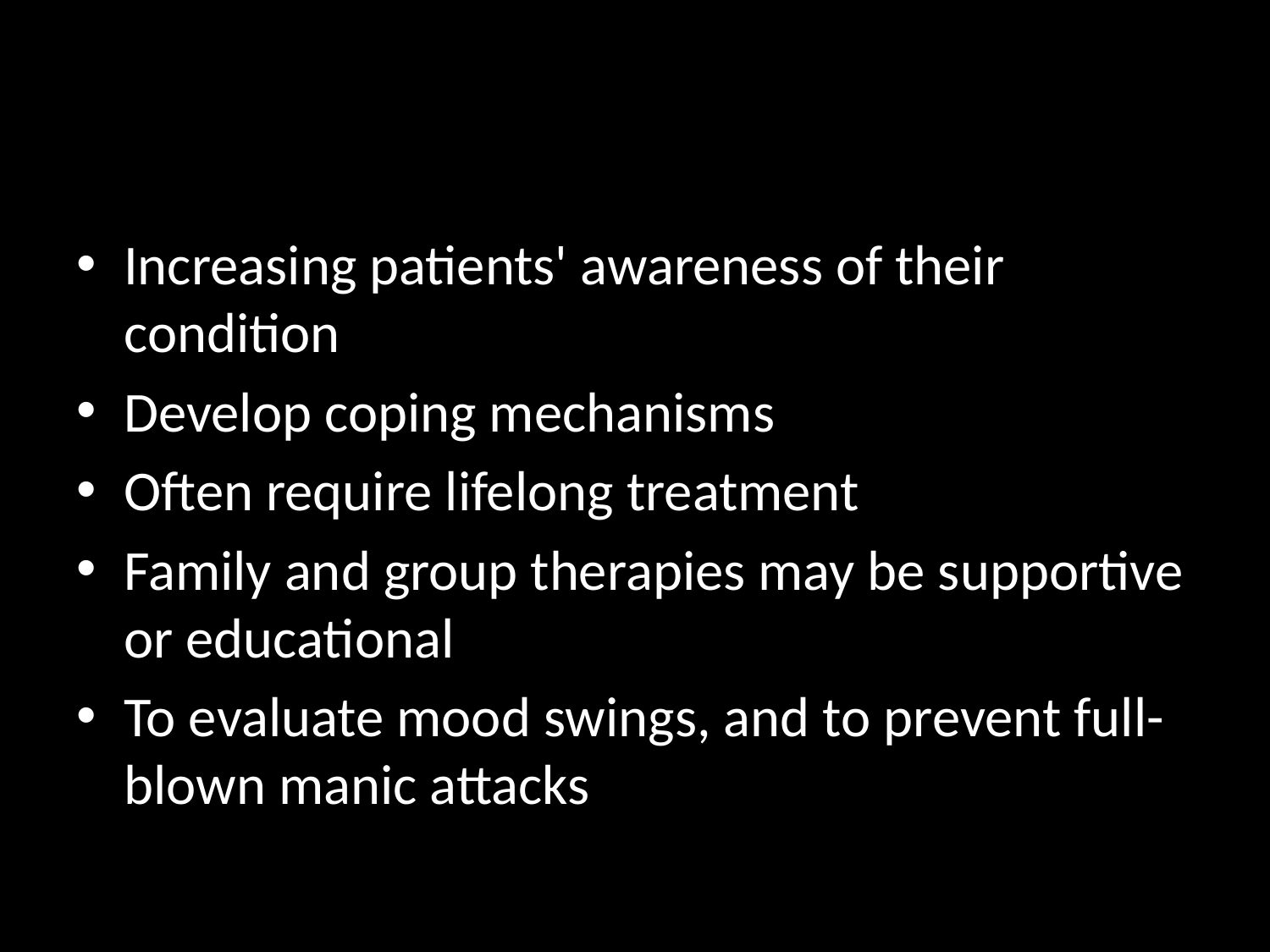

#
Increasing patients' awareness of their condition
Develop coping mechanisms
Often require lifelong treatment
Family and group therapies may be supportive or educational
To evaluate mood swings, and to prevent full-blown manic attacks